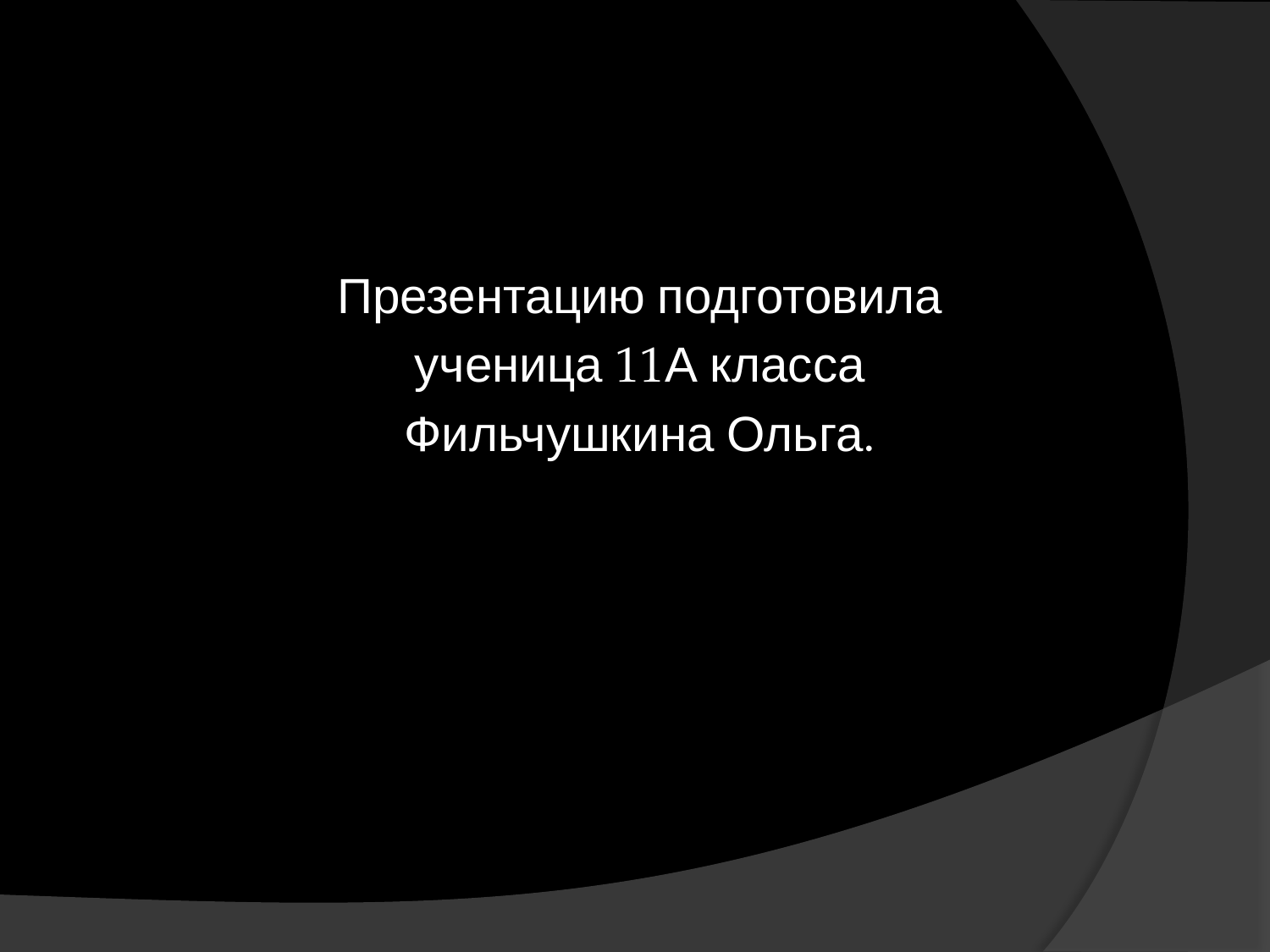

Презентацию подготовила
ученица 11А класса
Фильчушкина Ольга.